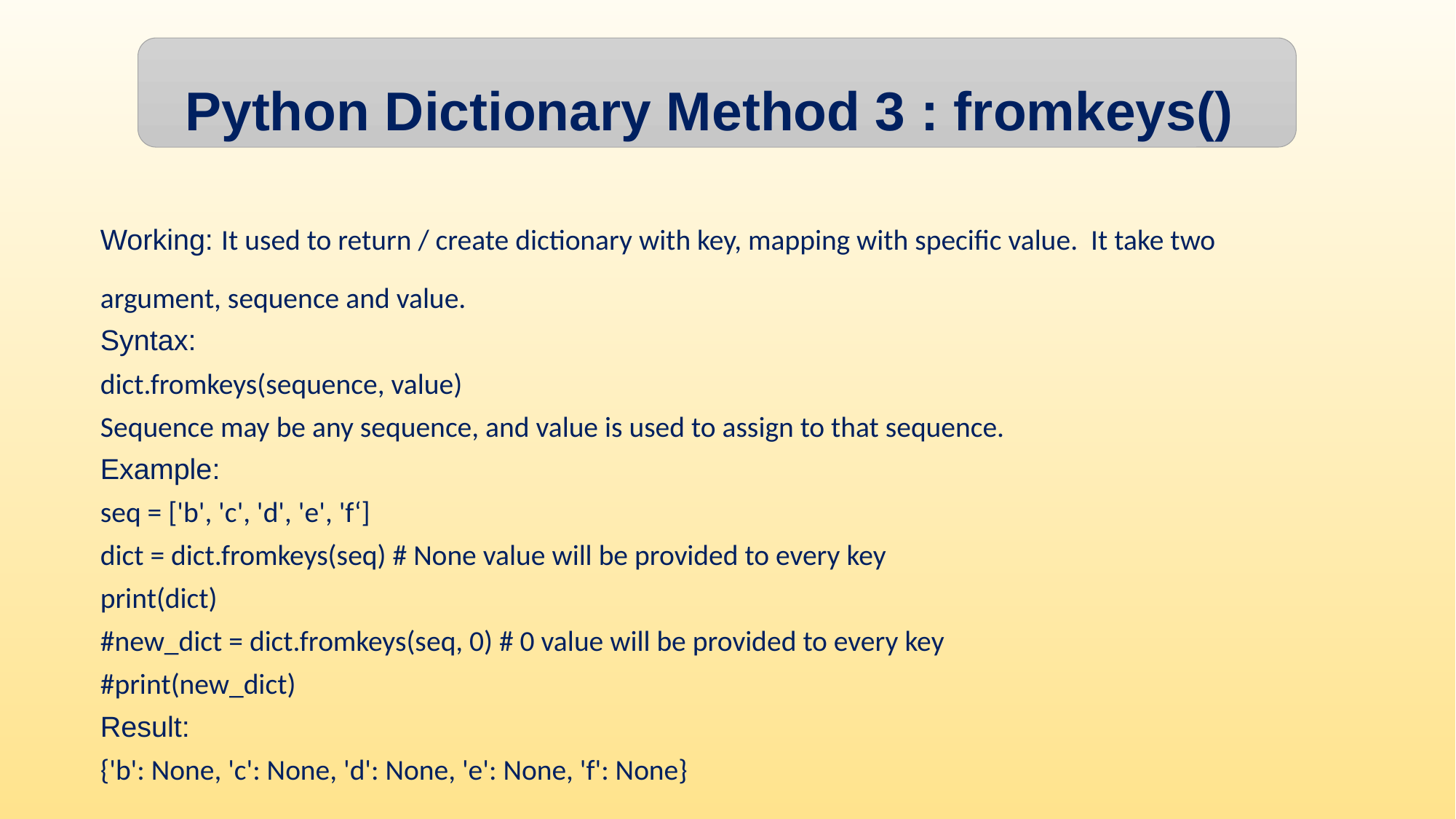

Python Dictionary Method 3 : fromkeys()
Working: It used to return / create dictionary with key, mapping with specific value.  It take two argument, sequence and value.
Syntax:
dict.fromkeys(sequence, value)
Sequence may be any sequence, and value is used to assign to that sequence.
Example:
seq = ['b', 'c', 'd', 'e', 'f‘]
dict = dict.fromkeys(seq) # None value will be provided to every key
print(dict)
#new_dict = dict.fromkeys(seq, 0) # 0 value will be provided to every key
#print(new_dict)
Result:
{'b': None, 'c': None, 'd': None, 'e': None, 'f': None}